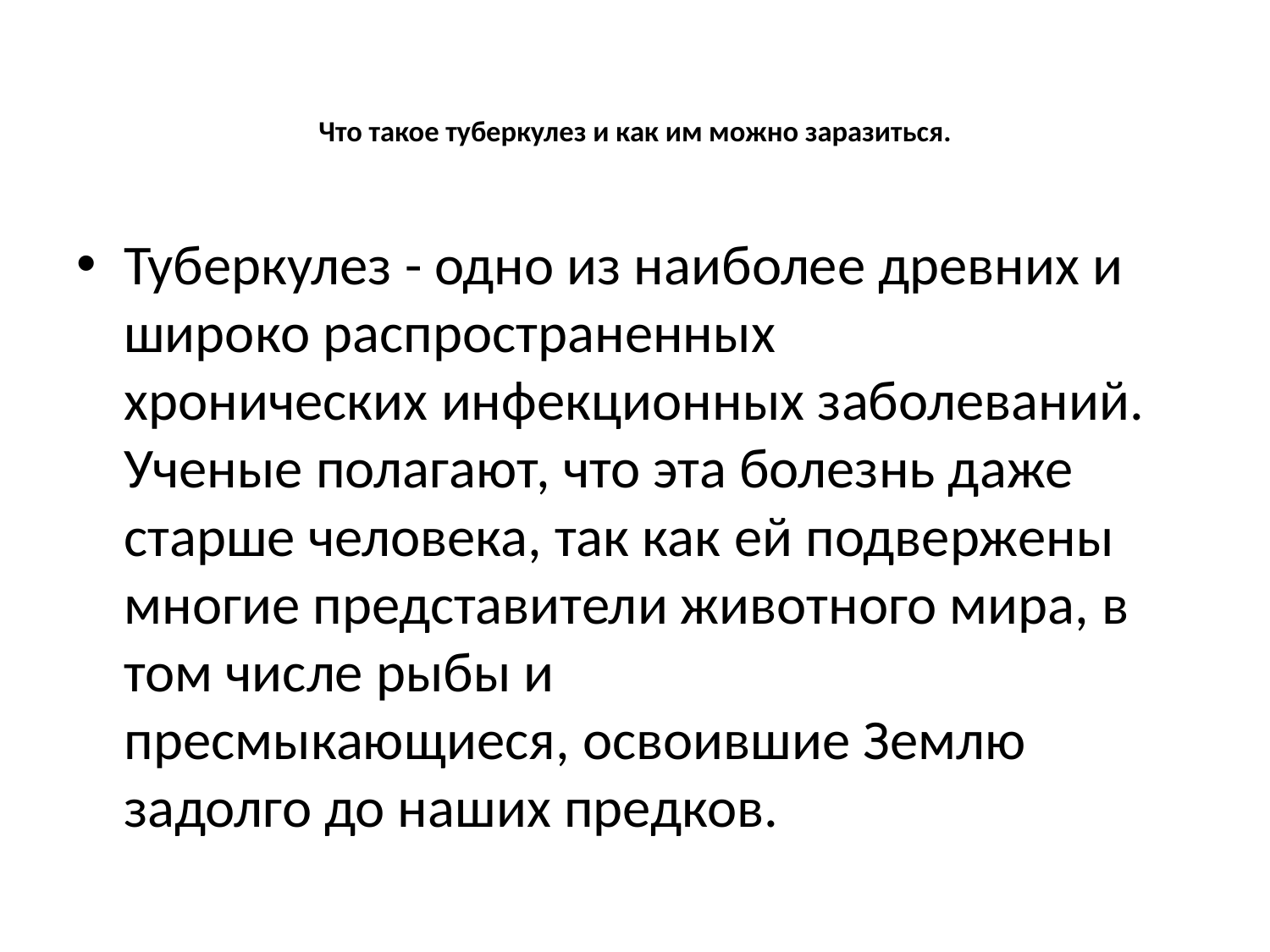

# Что такое туберкулез и как им можно заразиться.
Туберкулез - одно из наиболее древних и широко распространенных хронических инфекционных заболеваний. Ученые полагают, что эта болезнь даже старше человека, так как ей подвержены многие представители животного мира, в том числе рыбы и пресмыкающиеся, освоившие Землю задолго до наших предков.